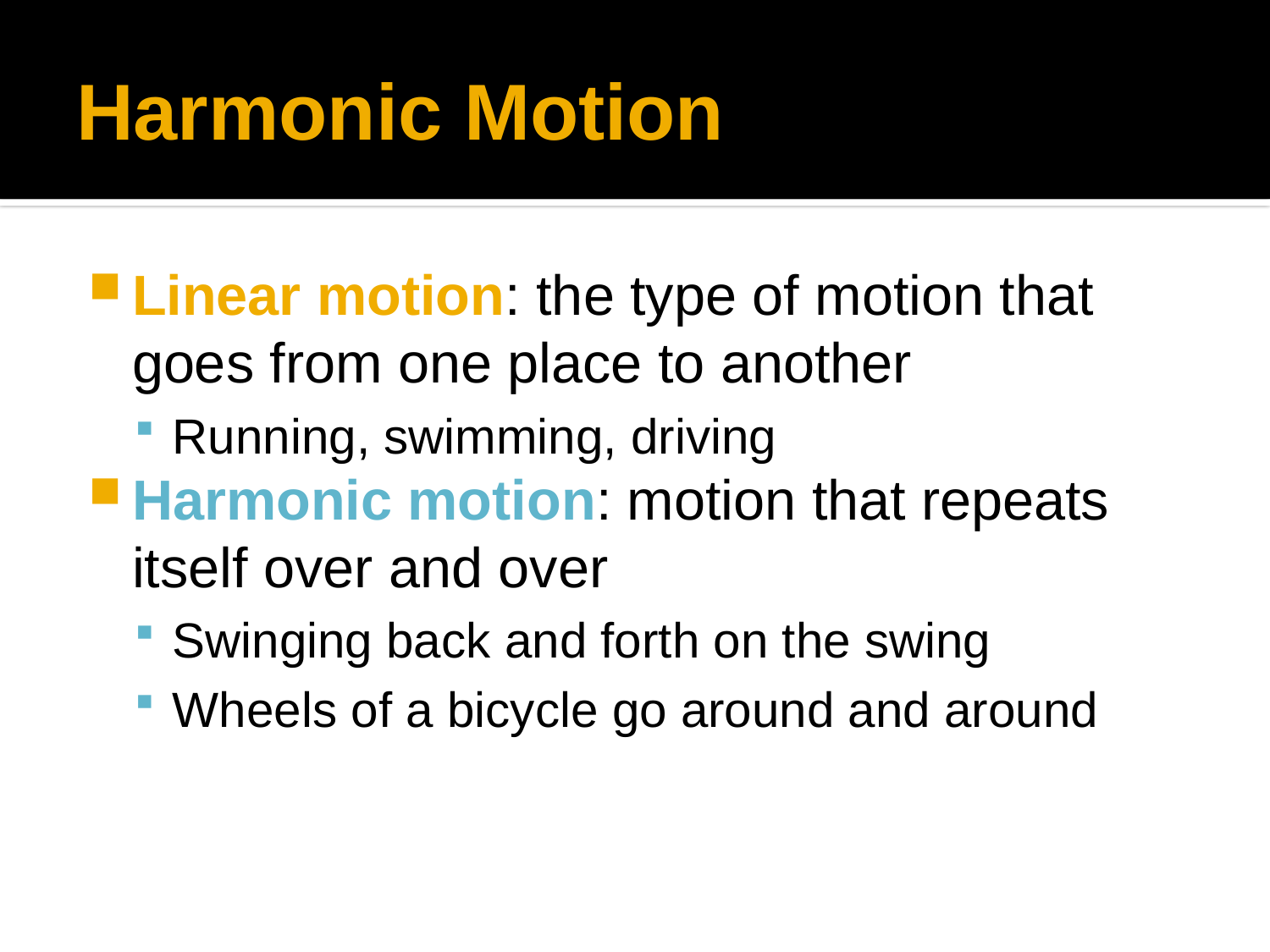

# Harmonic Motion
Linear motion: the type of motion that goes from one place to another
Running, swimming, driving
Harmonic motion: motion that repeats itself over and over
Swinging back and forth on the swing
Wheels of a bicycle go around and around